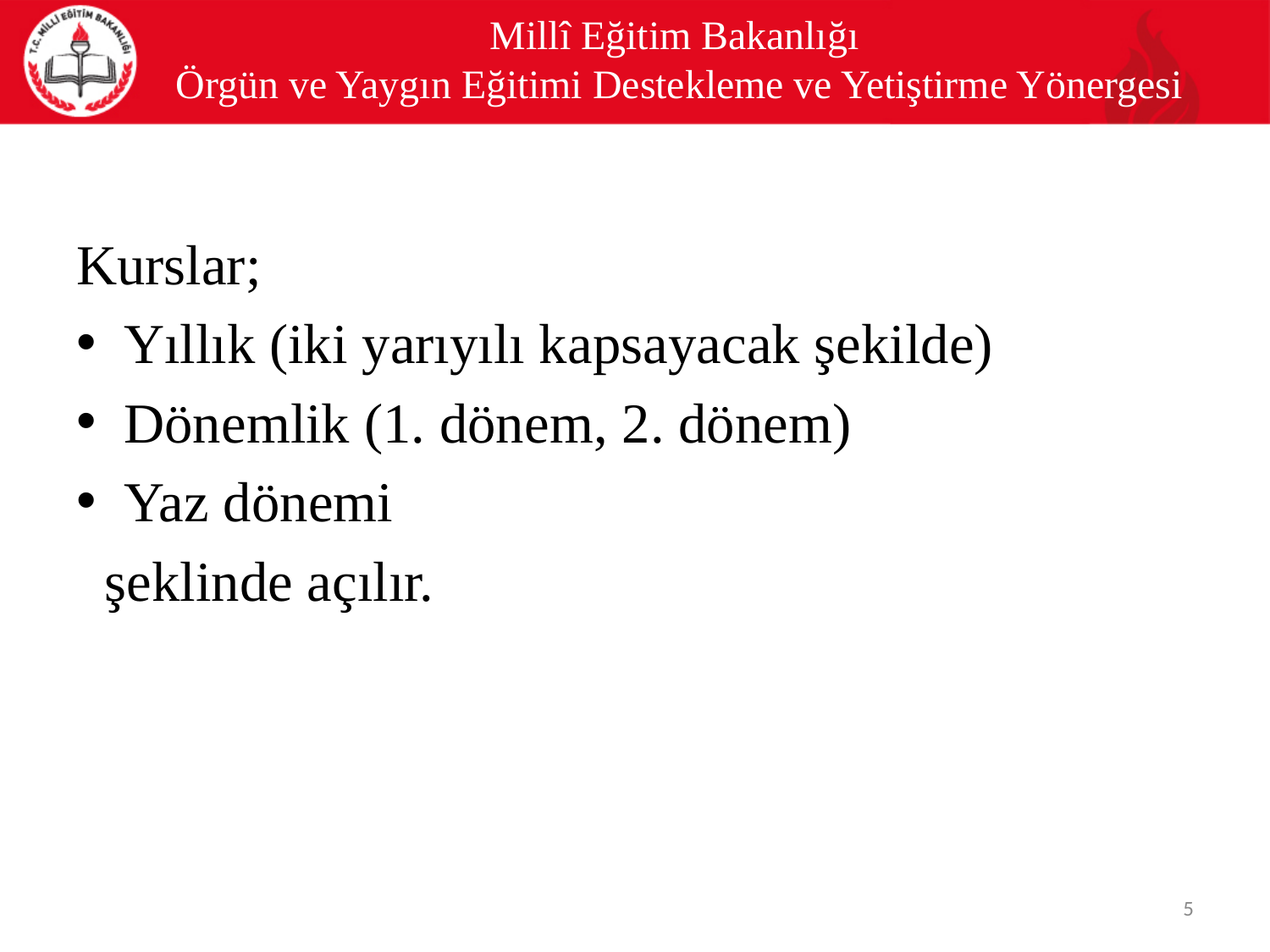

# Millî Eğitim Bakanlığı Örgün ve Yaygın Eğitimi Destekleme ve Yetiştirme Yönergesi
Kurslar;
Yıllık (iki yarıyılı kapsayacak şekilde)
Dönemlik (1. dönem, 2. dönem)
Yaz dönemi
  şeklinde açılır.
5